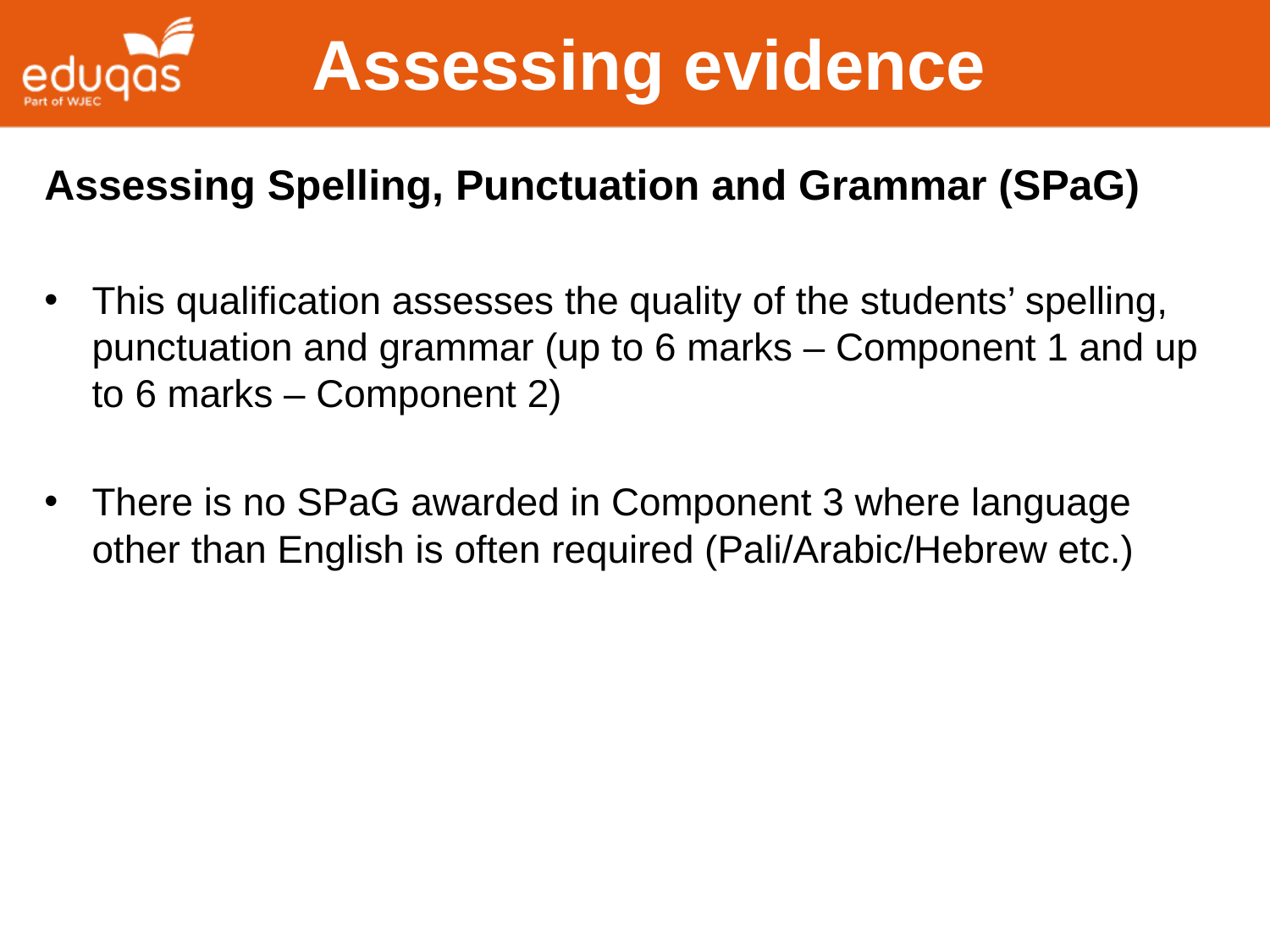

Assessing evidence
Assessing Spelling, Punctuation and Grammar (SPaG)

This qualification assesses the quality of the students’ spelling, punctuation and grammar (up to 6 marks – Component 1 and up to 6 marks – Component 2)

There is no SPaG awarded in Component 3 where language other than English is often required (Pali/Arabic/Hebrew etc.)